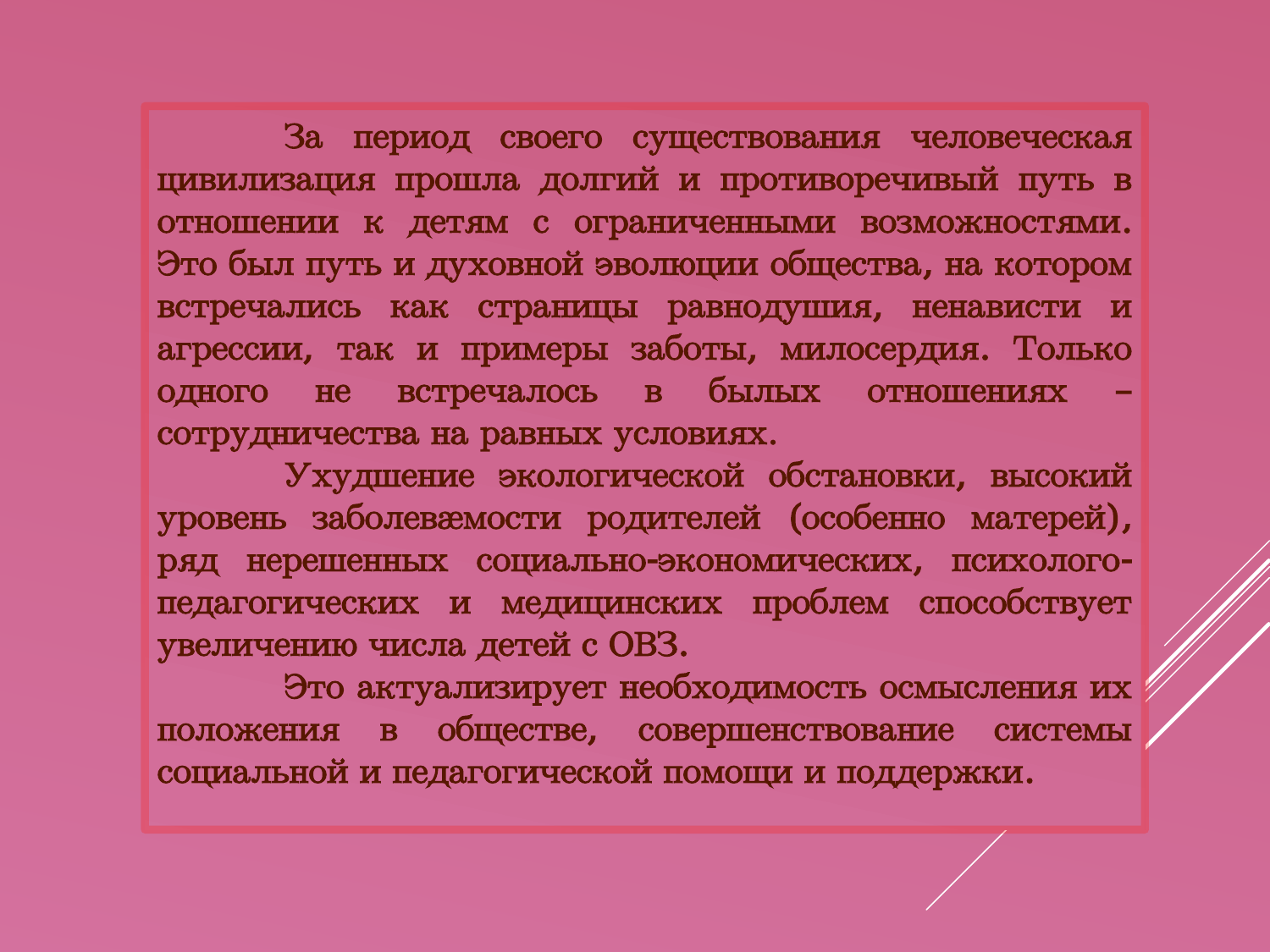

За период своего существования человеческая цивилизация прошла долгий и противоречивый путь в отношении к детям с ограниченными возможностями. Это был путь и духовной эволюции общества, на котором встречались как страницы равнодушия, ненависти и агрессии, так и примеры заботы, милосердия. Только одного не встречалось в былых отношениях – сотрудничества на равных условиях.
	Ухудшение экологической обстановки, высокий уровень заболеваемости родителей (особенно матерей), ряд нерешенных социально-экономических, психолого-педагогических и медицинских проблем способствует увеличению числа детей с ОВЗ.
	Это актуализирует необходимость осмысления их положения в обществе, совершенствование системы социальной и педагогической помощи и поддержки.